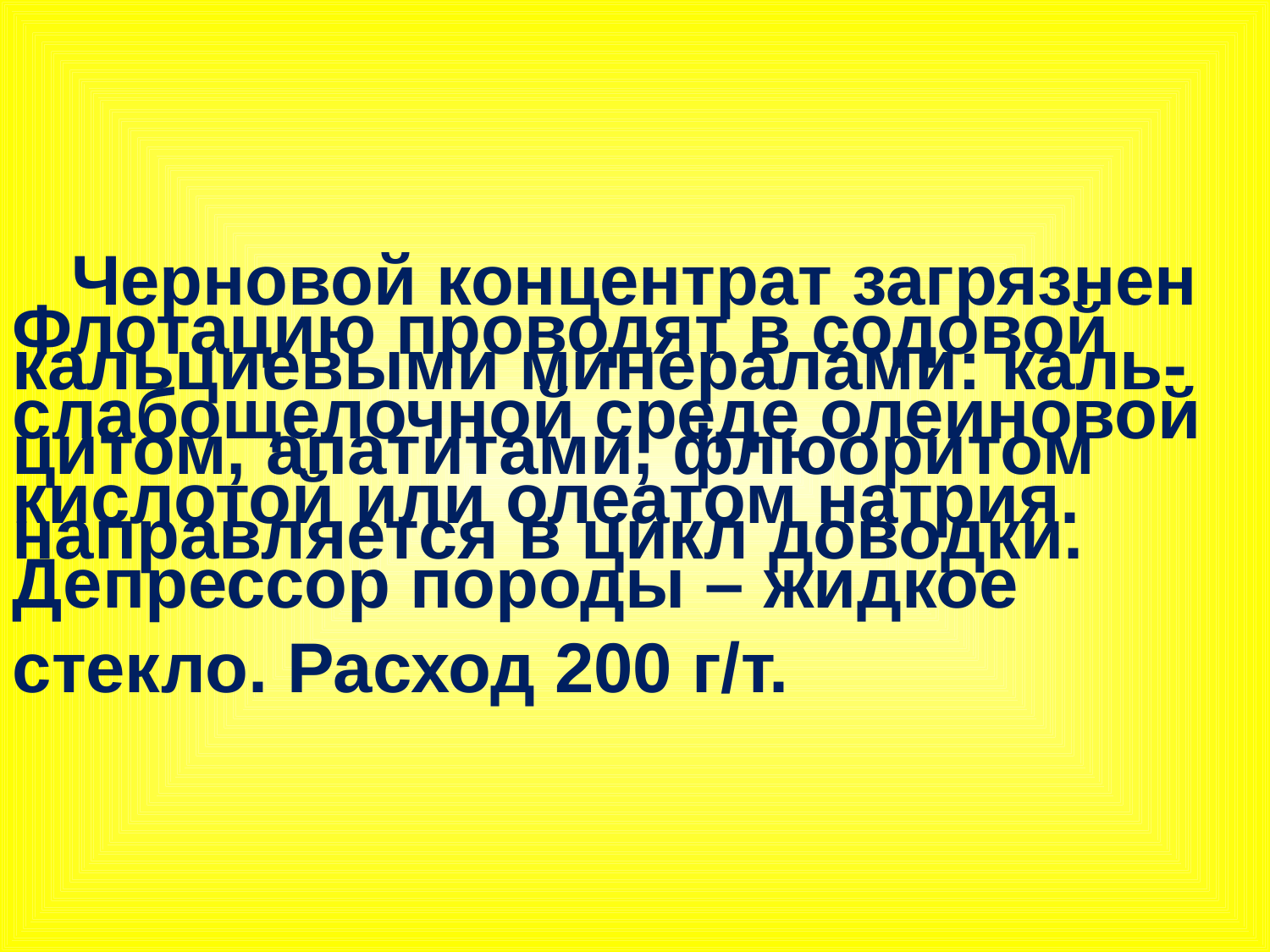

Черновой концентрат загрязнен кальциевыми минералами: каль-цитом, апатитами, флюоритом направляется в цикл доводки.
Флотацию проводят в содовой слабощелочной среде олеиновой кислотой или олеатом натрия.   Депрессор породы – жидкое стекло. Расход 200 г/т.